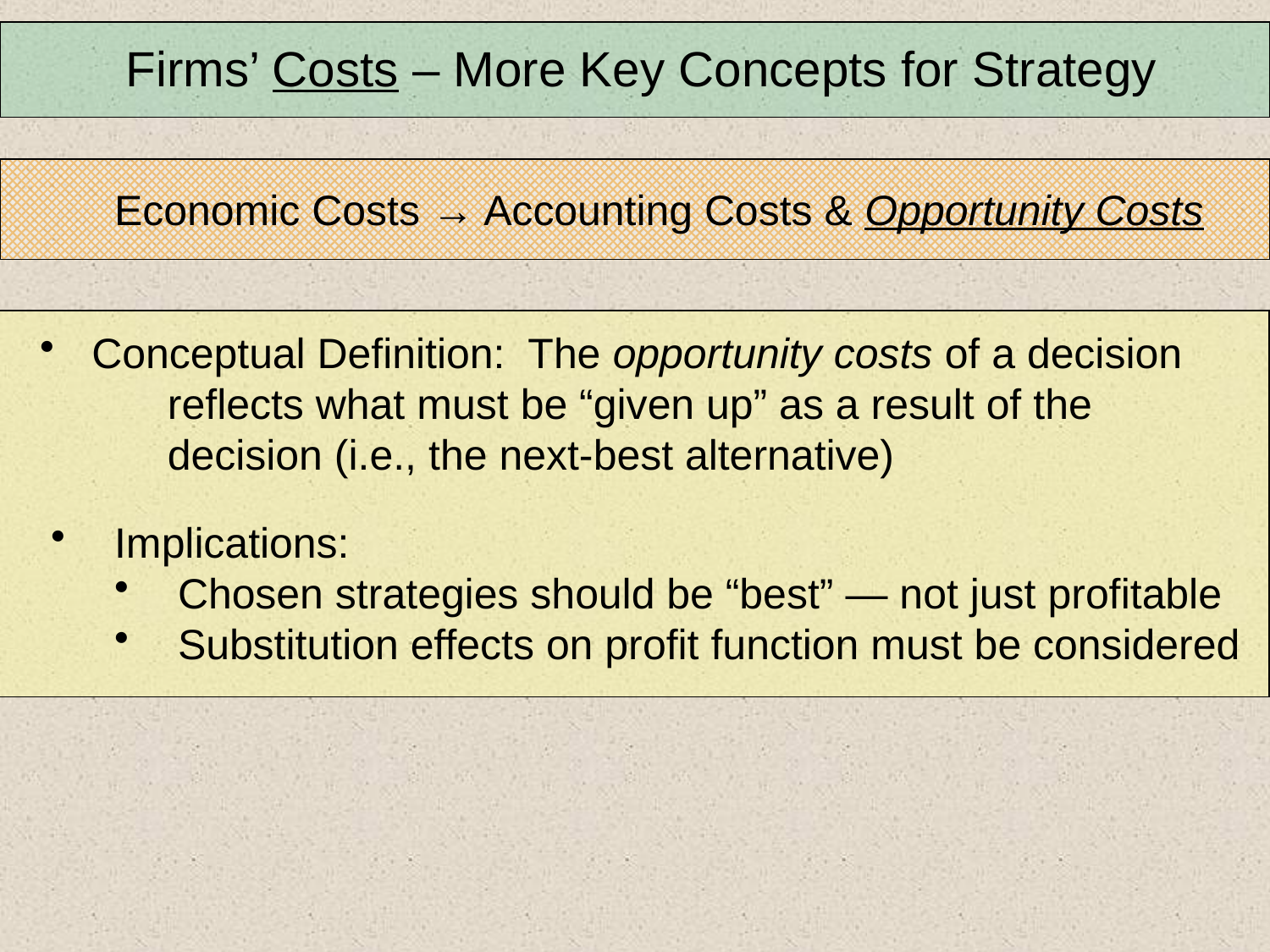

Firms’ Costs – More Key Concepts for Strategy

  Economic Costs → Accounting Costs & Opportunity Costs

  Conceptual Definition:  The opportunity costs of a decision
	reflects what must be “given up” as a result of the
	decision (i.e., the next-best alternative)
Implications:
Chosen strategies should be “best” ― not just profitable
Substitution effects on profit function must be considered